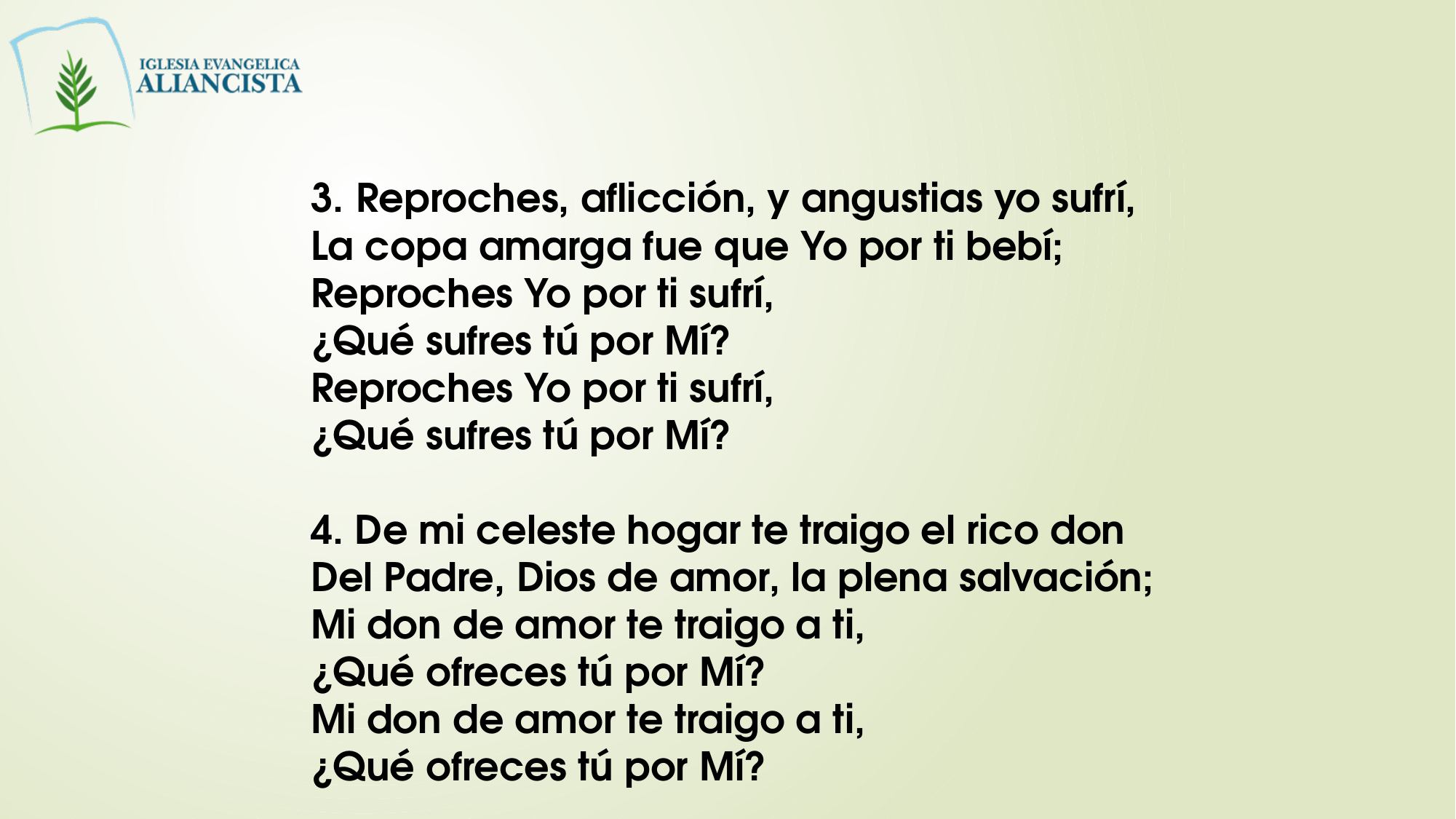

3. Reproches, aflicción, y angustias yo sufrí,
La copa amarga fue que Yo por ti bebí;
Reproches Yo por ti sufrí,
¿Qué sufres tú por Mí?
Reproches Yo por ti sufrí,
¿Qué sufres tú por Mí?

4. De mi celeste hogar te traigo el rico don
Del Padre, Dios de amor, la plena salvación;
Mi don de amor te traigo a ti,
¿Qué ofreces tú por Mí?
Mi don de amor te traigo a ti,
¿Qué ofreces tú por Mí?